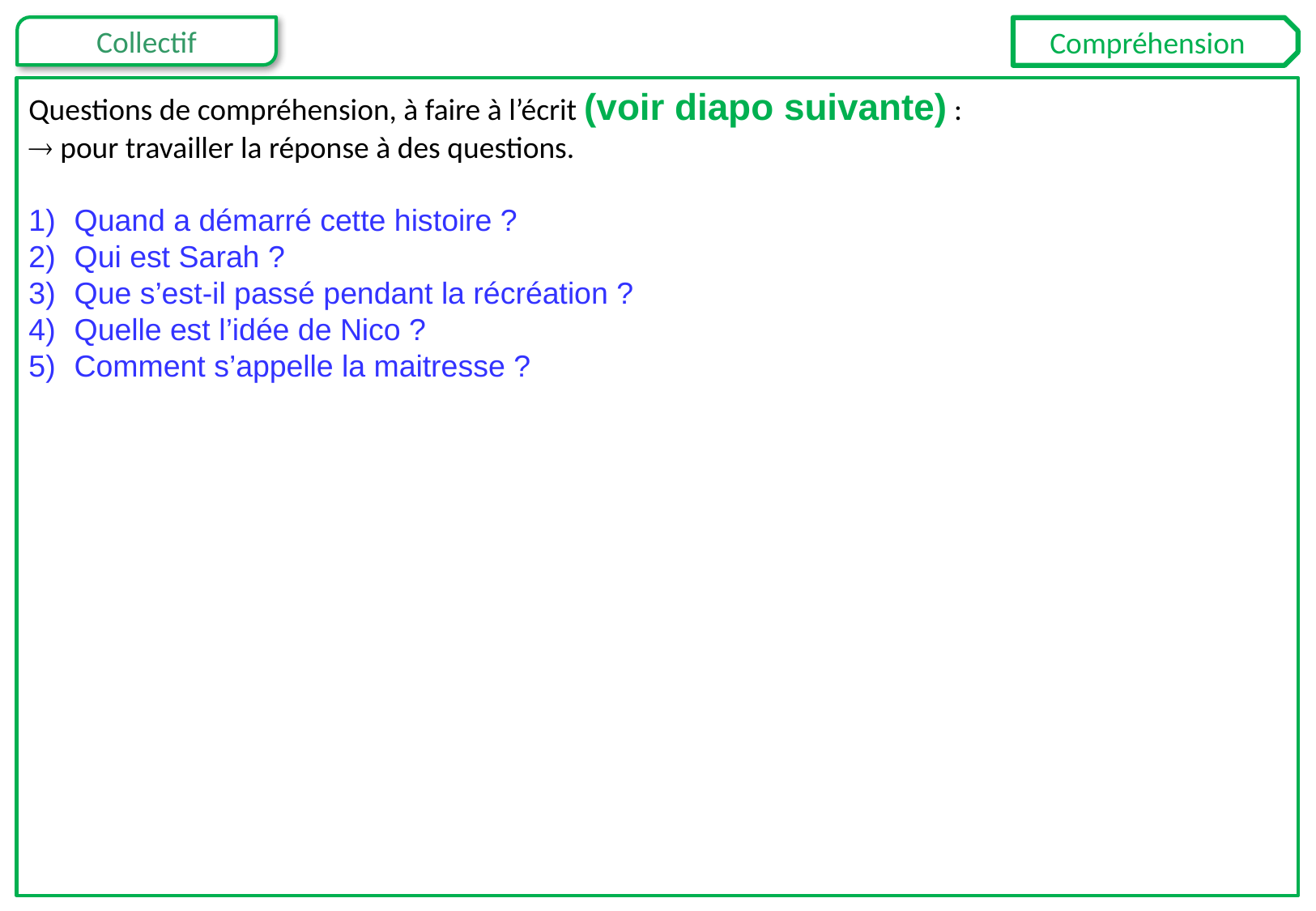

Compréhension
Questions de compréhension, à faire à l’écrit (voir diapo suivante) :
→ pour travailler la réponse à des questions.

Quand a démarré cette histoire ?
Qui est Sarah ?
Que s’est-il passé pendant la récréation ?
Quelle est l’idée de Nico ?
Comment s’appelle la maitresse ?